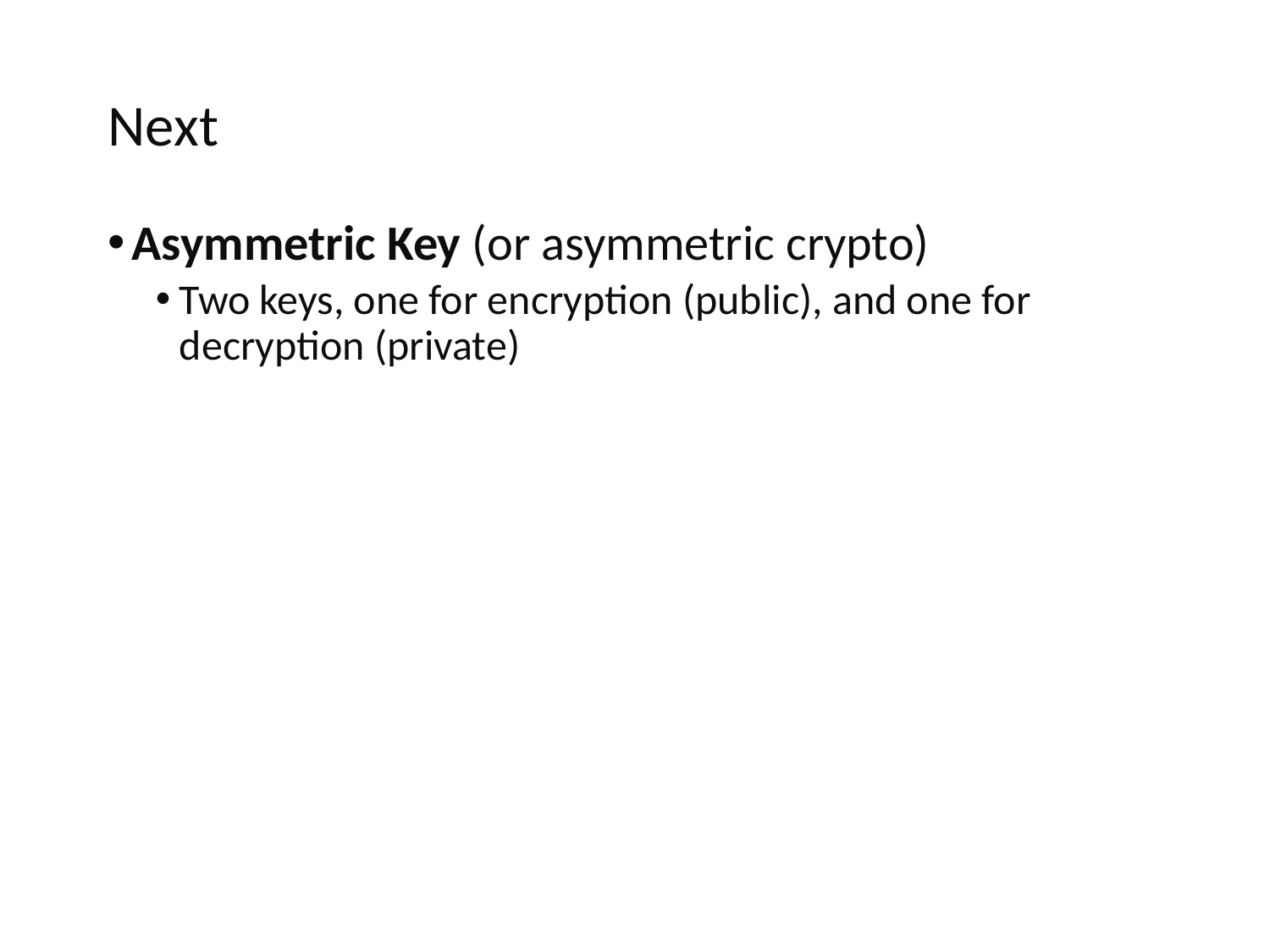

# Next
Asymmetric Key (or asymmetric crypto)
Two keys, one for encryption (public), and one for decryption (private)